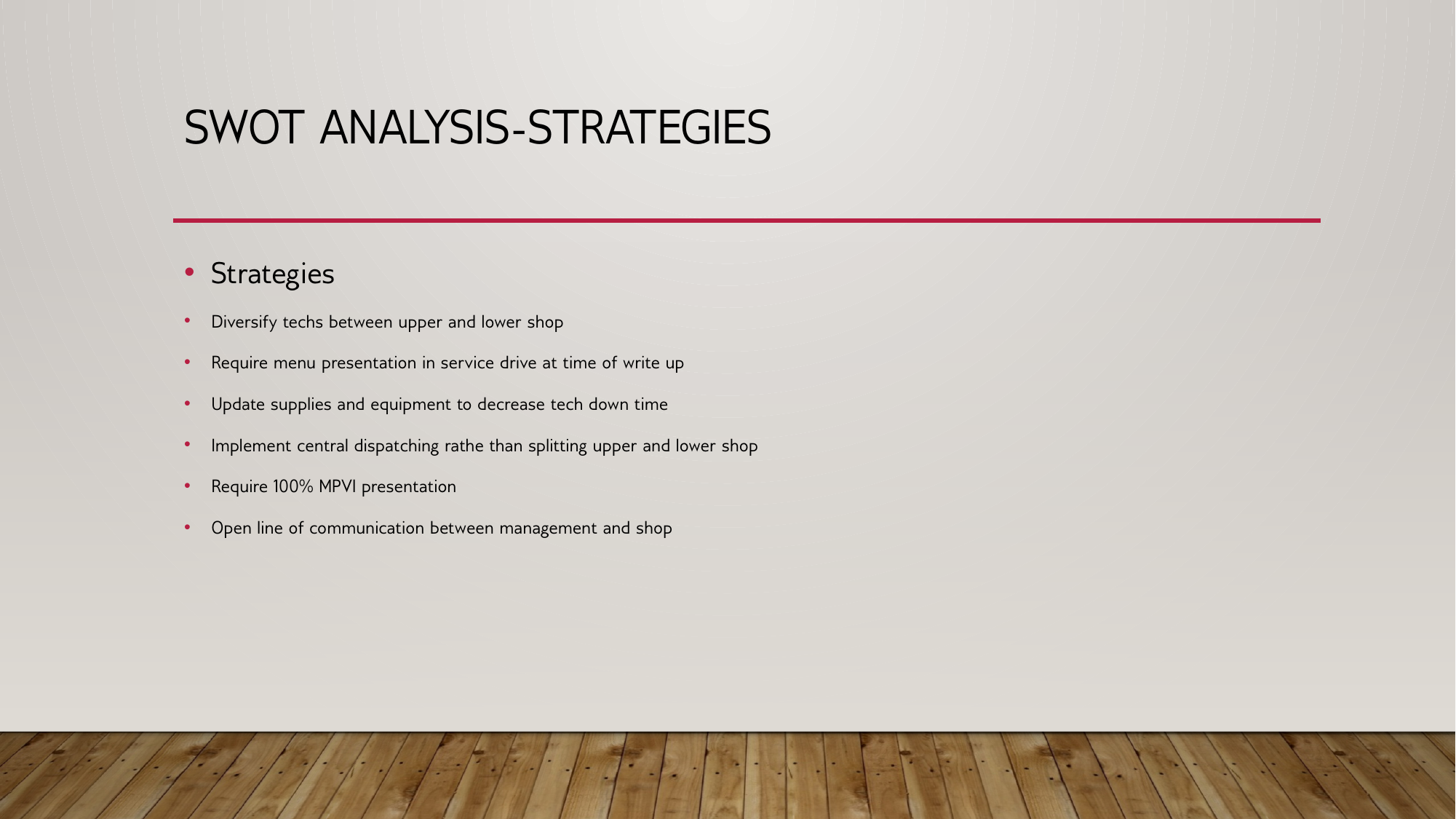

# SWOT Analysis-Strategies
Strategies
Diversify techs between upper and lower shop
Require menu presentation in service drive at time of write up
Update supplies and equipment to decrease tech down time
Implement central dispatching rathe than splitting upper and lower shop
Require 100% MPVI presentation
Open line of communication between management and shop